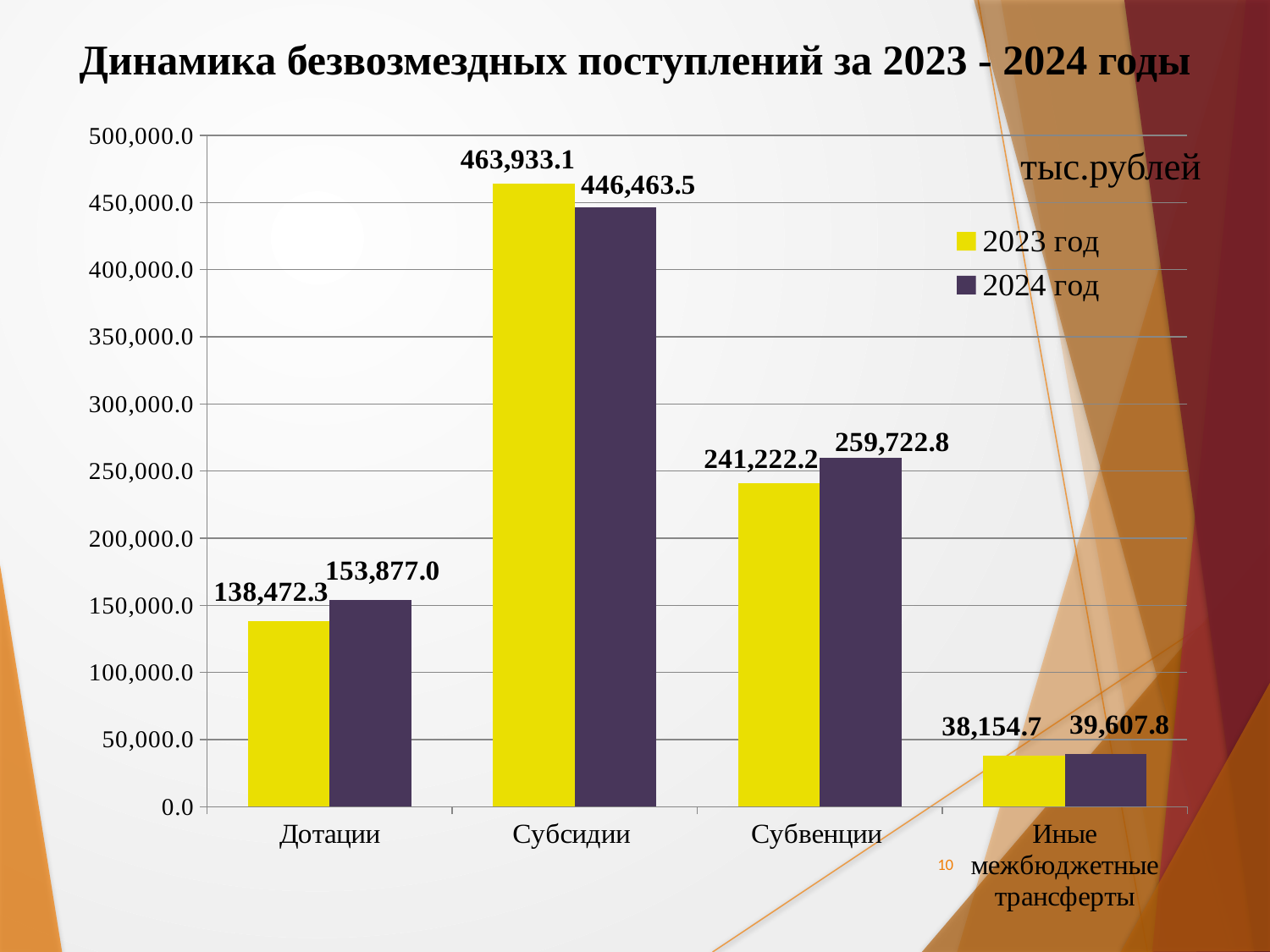

# Динамика безвозмездных поступлений за 2023 - 2024 годы

### Chart

| Category | 2023 год | 2024 год |
|---|---|---|
| Дотации | 138472.3 | 153877.0 |
| Субсидии  | 463933.08 | 446463.5 |
| Субвенции  | 241222.16 | 259722.8 |
| Иные межбюджетные трансферты | 38154.65 | 39607.8 |
тыс.рублей
10